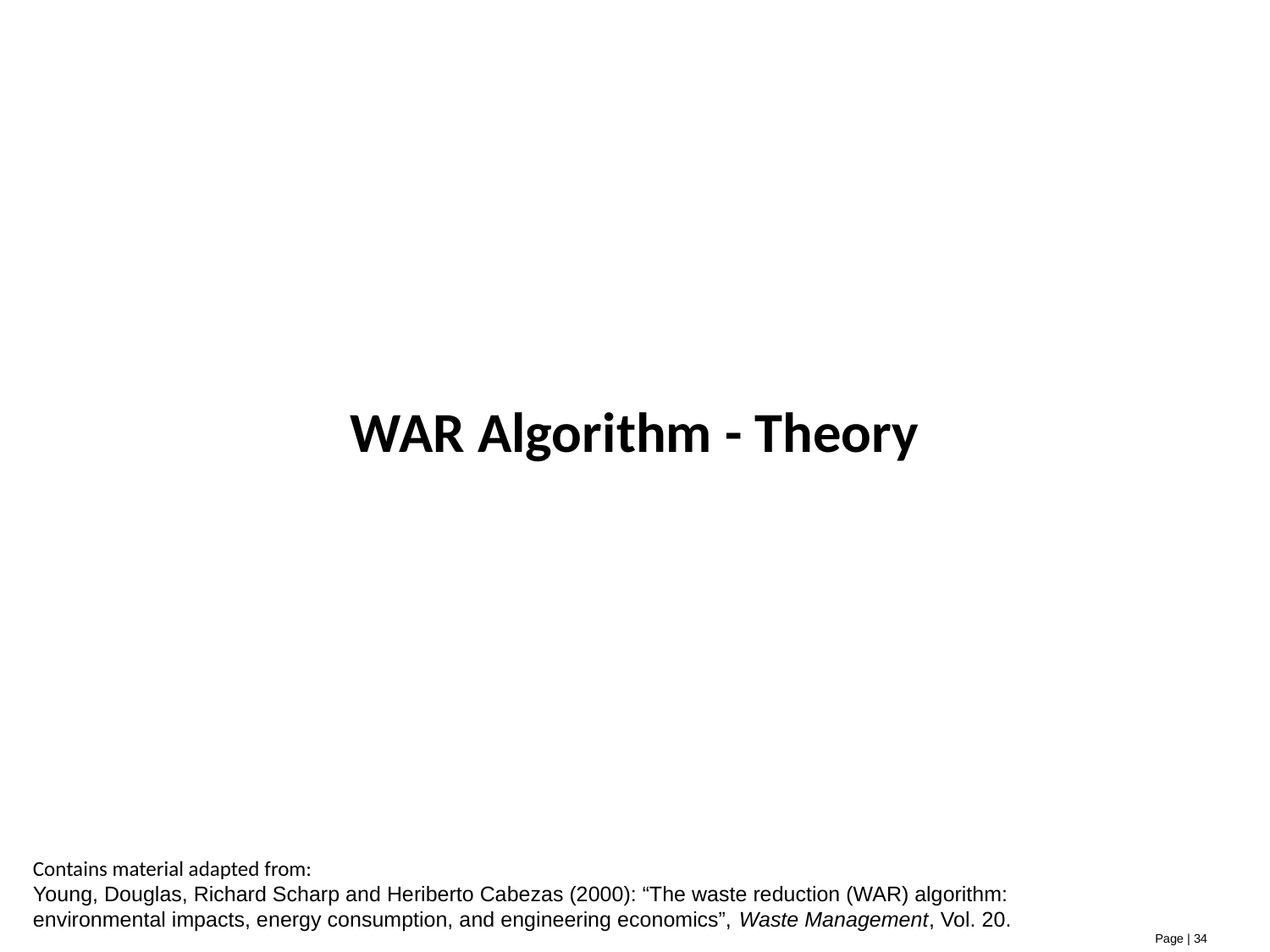

# WAR Algorithm - Theory
Contains material adapted from:
Young, Douglas, Richard Scharp and Heriberto Cabezas (2000): “The waste reduction (WAR) algorithm: environmental impacts, energy consumption, and engineering economics”, Waste Management, Vol. 20.